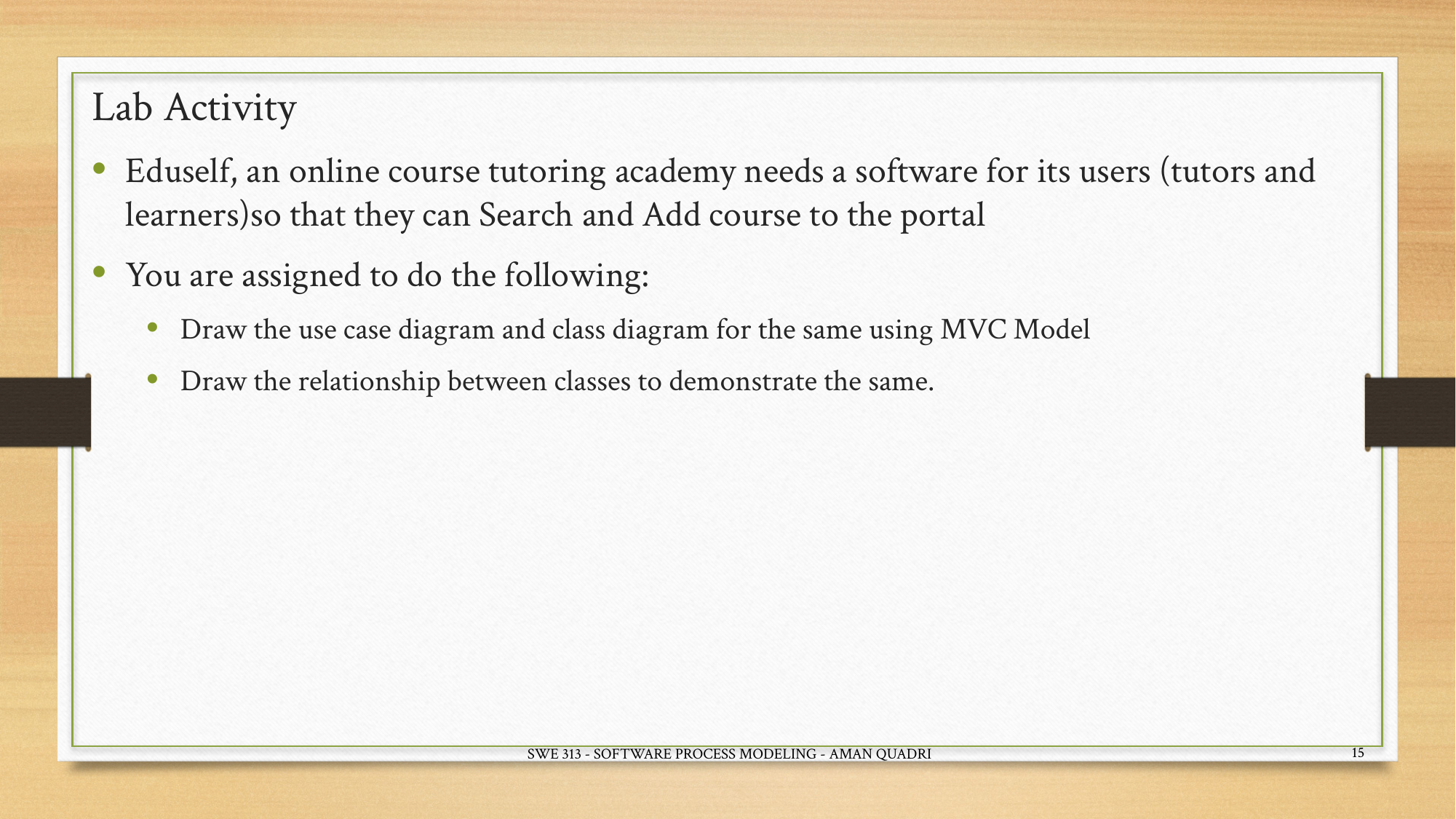

# Lab Activity
Eduself, an online course tutoring academy needs a software for its users (tutors and learners)so that they can Search and Add course to the portal
You are assigned to do the following:
Draw the use case diagram and class diagram for the same using MVC Model
Draw the relationship between classes to demonstrate the same.
15
SWE 313 - SOFTWARE PROCESS MODELING - AMAN QUADRI